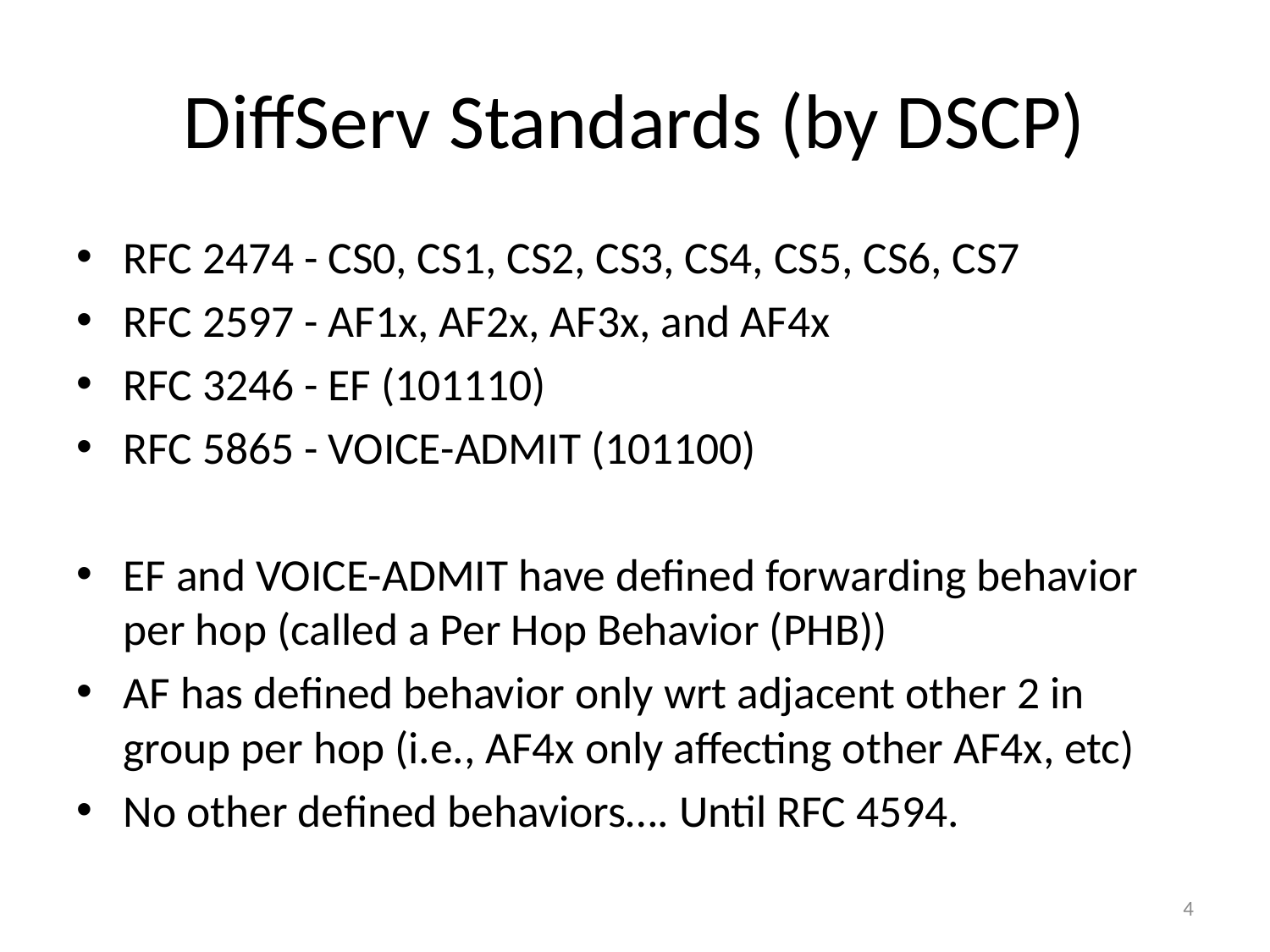

# DiffServ Standards (by DSCP)
RFC 2474 - CS0, CS1, CS2, CS3, CS4, CS5, CS6, CS7
RFC 2597 - AF1x, AF2x, AF3x, and AF4x
RFC 3246 - EF (101110)
RFC 5865 - VOICE-ADMIT (101100)

EF and VOICE-ADMIT have defined forwarding behavior per hop (called a Per Hop Behavior (PHB))
AF has defined behavior only wrt adjacent other 2 in group per hop (i.e., AF4x only affecting other AF4x, etc)
No other defined behaviors…. Until RFC 4594.
4